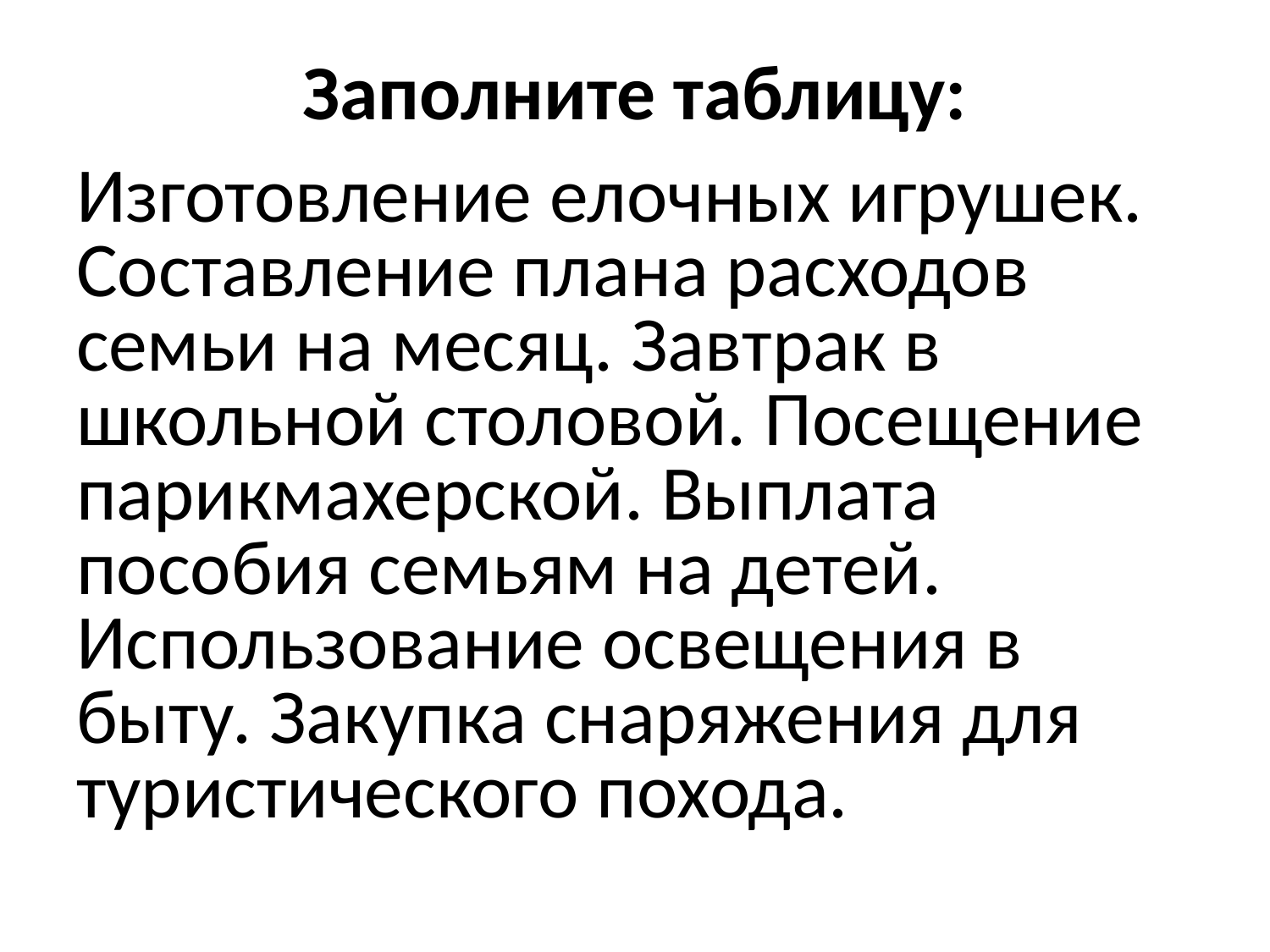

# Заполните таблицу:
Изготовление елочных игрушек. Составление плана расходов семьи на месяц. Завтрак в школьной столовой. Посещение парикмахерской. Выплата пособия семьям на детей. Использование освещения в быту. Закупка снаряжения для туристического похода.